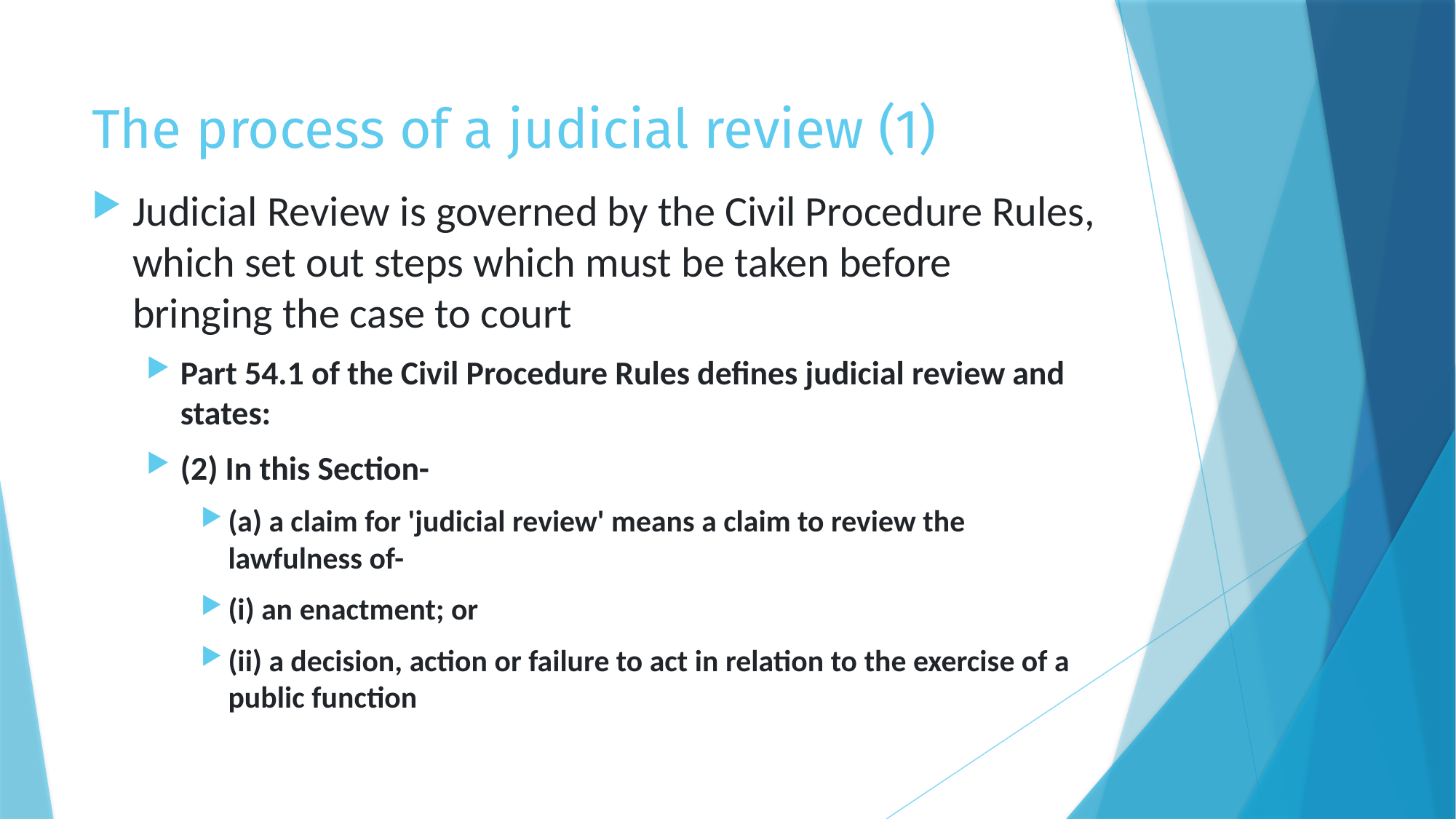

# The process of a judicial review (1)
Judicial Review is governed by the Civil Procedure Rules, which set out steps which must be taken before bringing the case to court
Part 54.1 of the Civil Procedure Rules defines judicial review and states:
(2) In this Section-
(a) a claim for 'judicial review' means a claim to review the lawfulness of-
(i) an enactment; or
(ii) a decision, action or failure to act in relation to the exercise of a public function